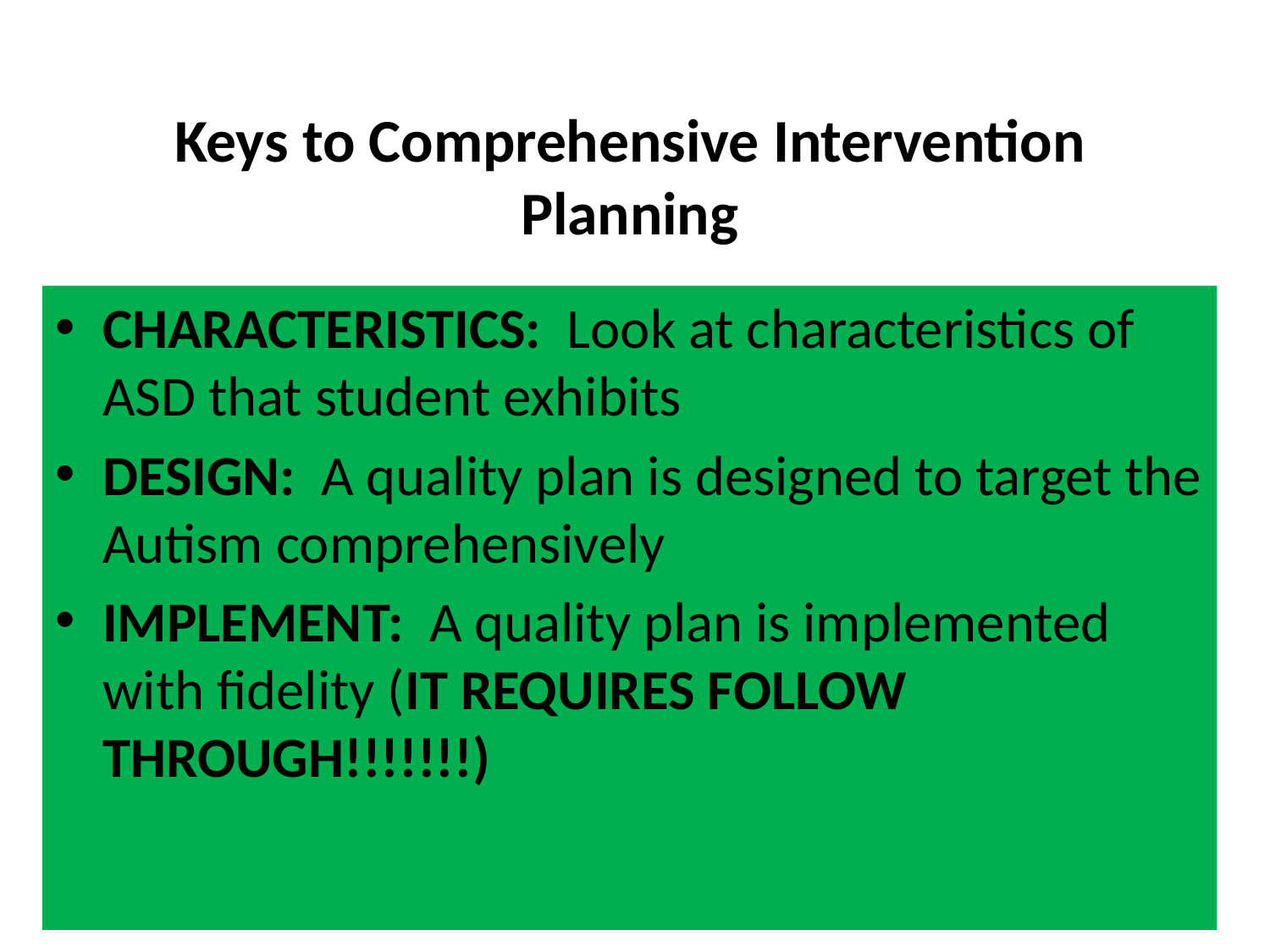

# Keys to Comprehensive Intervention Planning
CHARACTERISTICS:  Look at characteristics of ASD that student exhibits
DESIGN:  A quality plan is designed to target the Autism comprehensively
IMPLEMENT:  A quality plan is implemented with fidelity (IT REQUIRES FOLLOW THROUGH!!!!!!!)